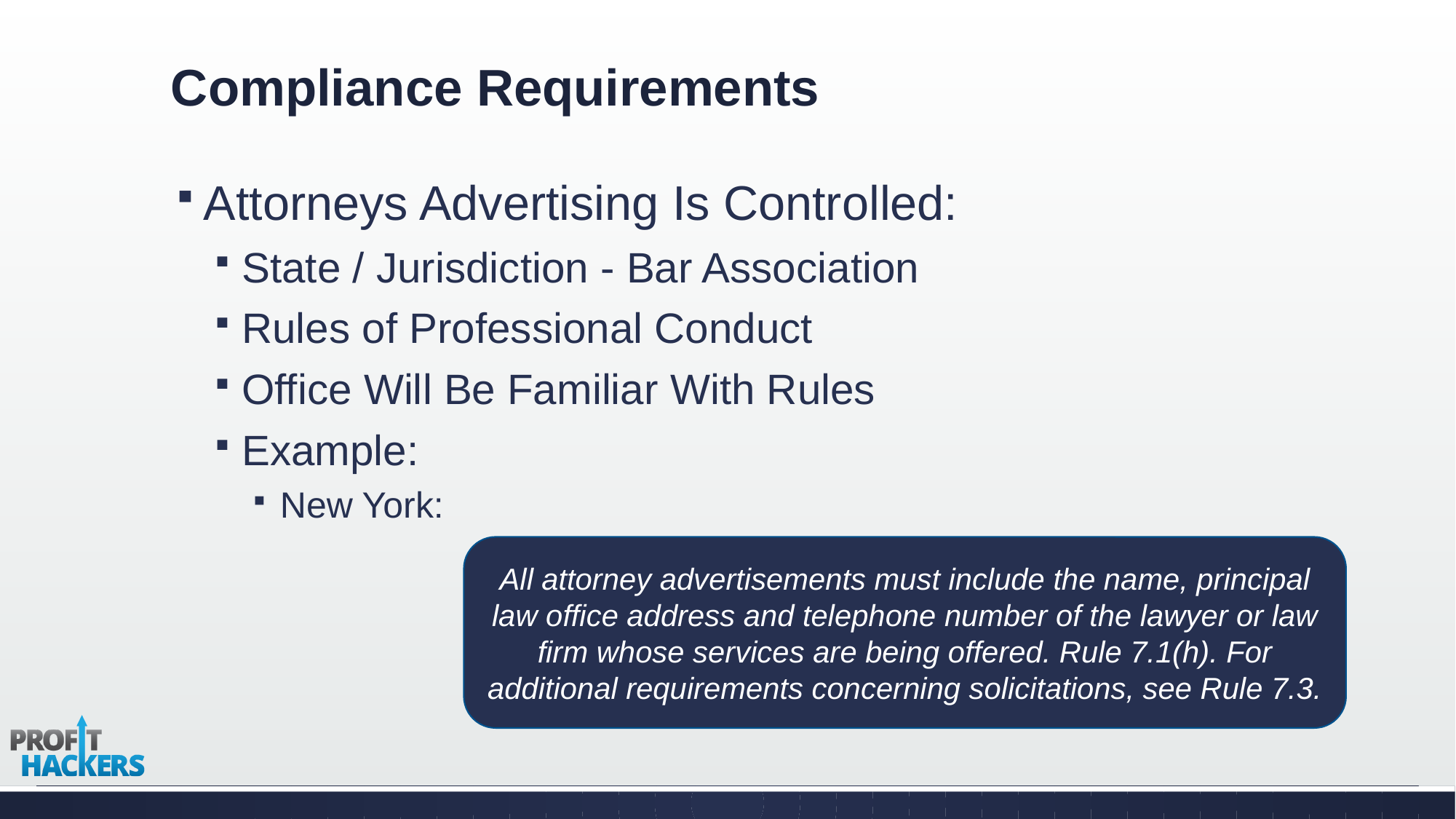

# Compliance Requirements
Attorneys Advertising Is Controlled:
State / Jurisdiction - Bar Association
Rules of Professional Conduct
Office Will Be Familiar With Rules
Example:
New York:

All attorney advertisements must include the name, principal law office address and telephone number of the lawyer or law firm whose services are being offered. Rule 7.1(h). For additional requirements concerning solicitations, see Rule 7.3.